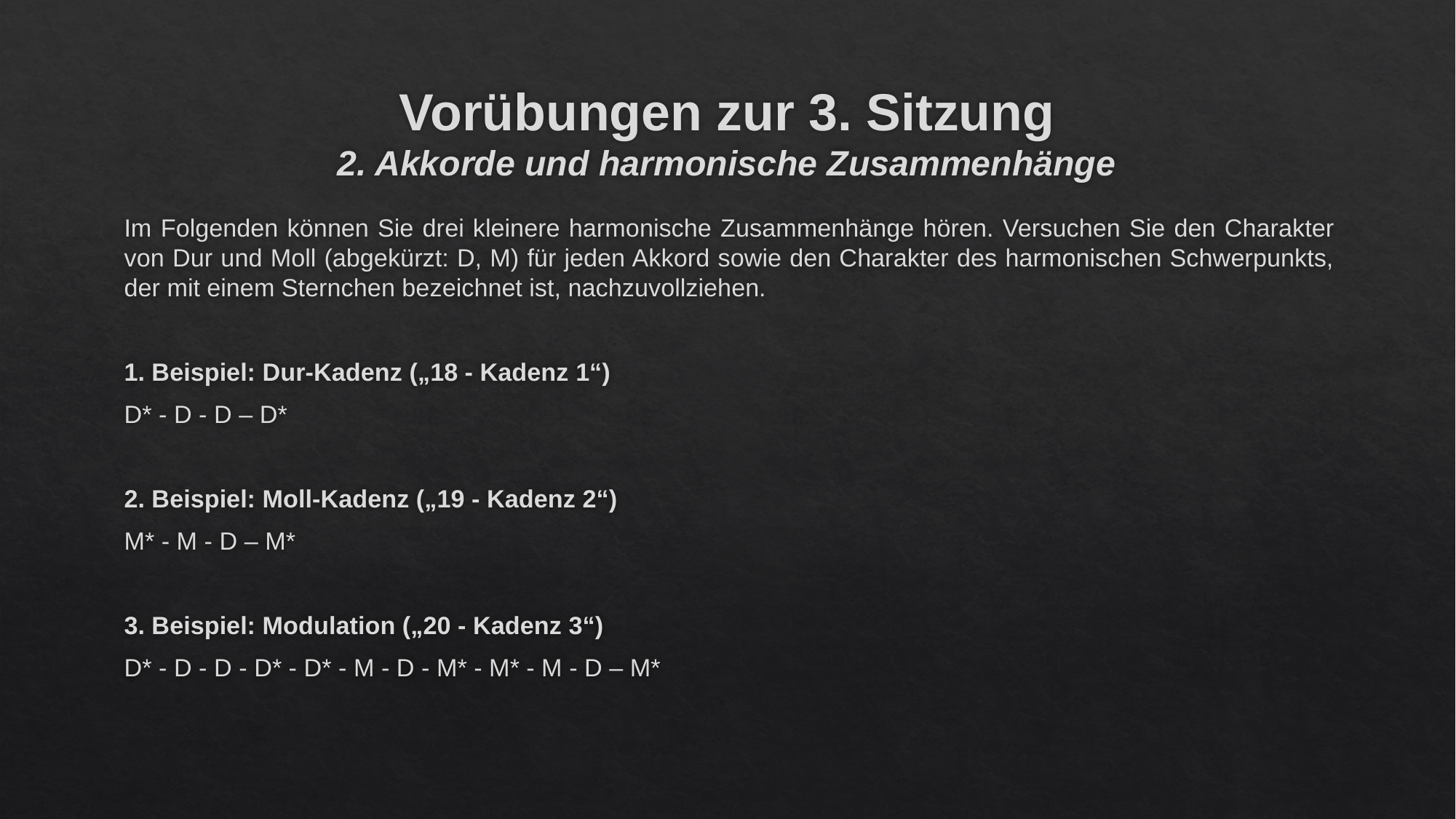

# Vorübungen zur 3. Sitzung 2. Akkorde und harmonische Zusammenhänge
Im Folgenden können Sie drei kleinere harmonische Zusammenhänge hören. Versuchen Sie den Charakter von Dur und Moll (abgekürzt: D, M) für jeden Akkord sowie den Charakter des harmonischen Schwerpunkts, der mit einem Sternchen bezeichnet ist, nachzuvollziehen.

1. Beispiel: Dur-Kadenz („18 - Kadenz 1“)
D* - D - D – D*

2. Beispiel: Moll-Kadenz („19 - Kadenz 2“)
M* - M - D – M*

3. Beispiel: Modulation („20 - Kadenz 3“)
D* - D - D - D* - D* - M - D - M* - M* - M - D – M*